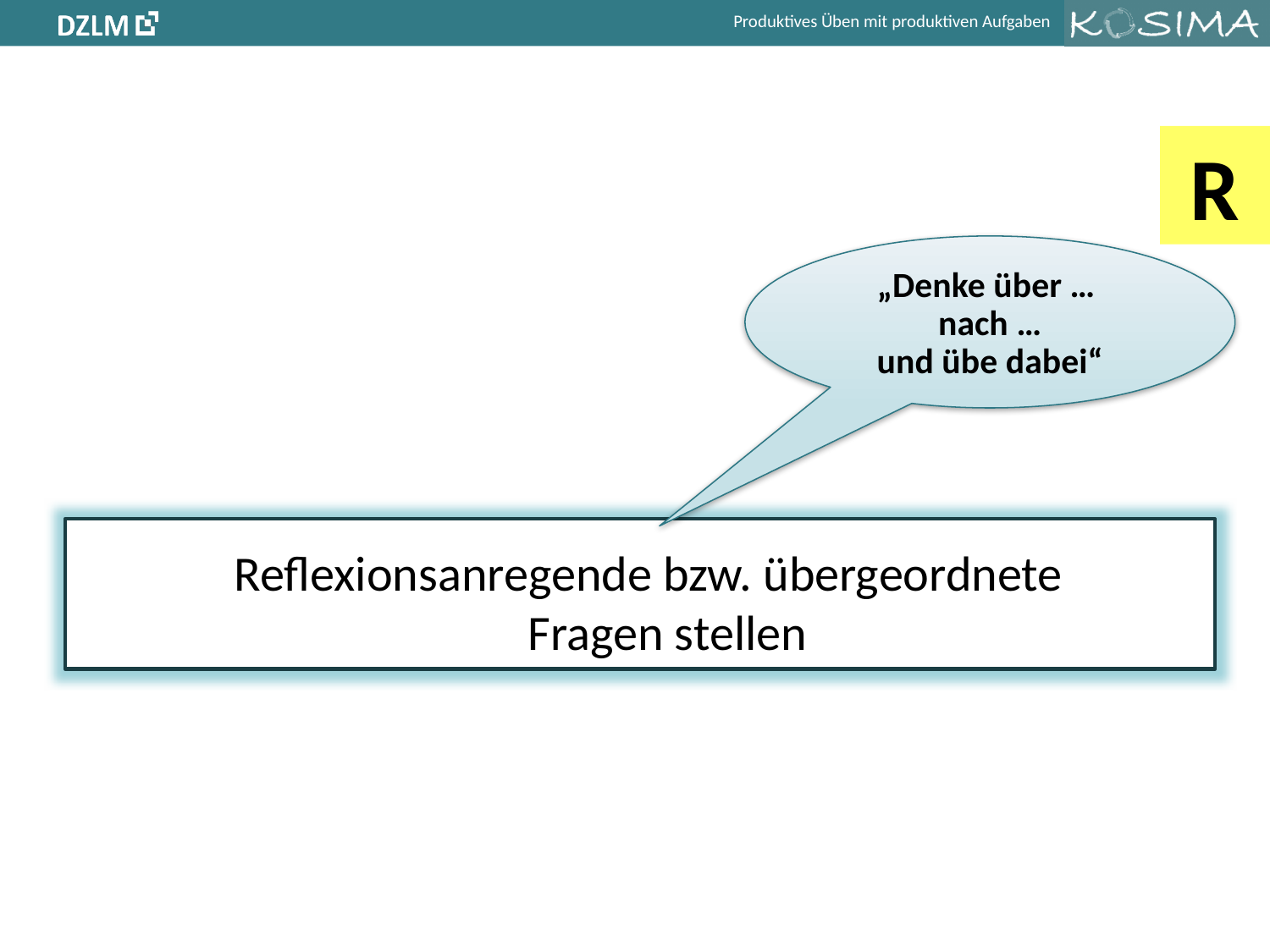

R
„Denke über …
nach …
und übe dabei“

	Reflexionsanregende bzw. übergeordnete
 Fragen stellen